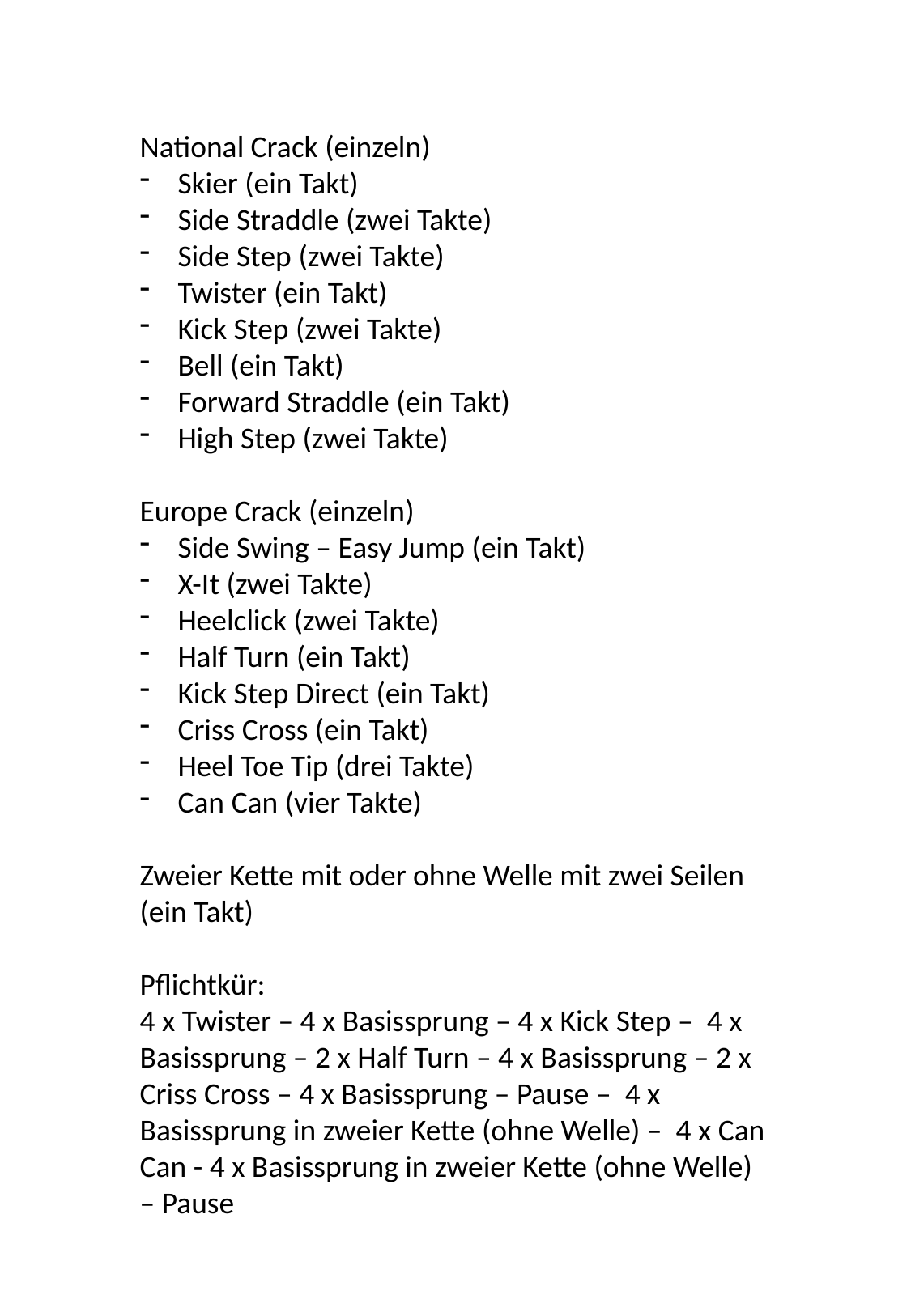

National Crack (einzeln)
Skier (ein Takt)
Side Straddle (zwei Takte)
Side Step (zwei Takte)
Twister (ein Takt)
Kick Step (zwei Takte)
Bell (ein Takt)
Forward Straddle (ein Takt)
High Step (zwei Takte)

Europe Crack (einzeln)
Side Swing – Easy Jump (ein Takt)
X-It (zwei Takte)
Heelclick (zwei Takte)
Half Turn (ein Takt)
Kick Step Direct (ein Takt)
Criss Cross (ein Takt)
Heel Toe Tip (drei Takte)
Can Can (vier Takte)

Zweier Kette mit oder ohne Welle mit zwei Seilen (ein Takt)

Pflichtkür:
4 x Twister – 4 x Basissprung – 4 x Kick Step –  4 x Basissprung – 2 x Half Turn – 4 x Basissprung – 2 x Criss Cross – 4 x Basissprung – Pause –  4 x Basissprung in zweier Kette (ohne Welle) –  4 x Can Can - 4 x Basissprung in zweier Kette (ohne Welle) – Pause